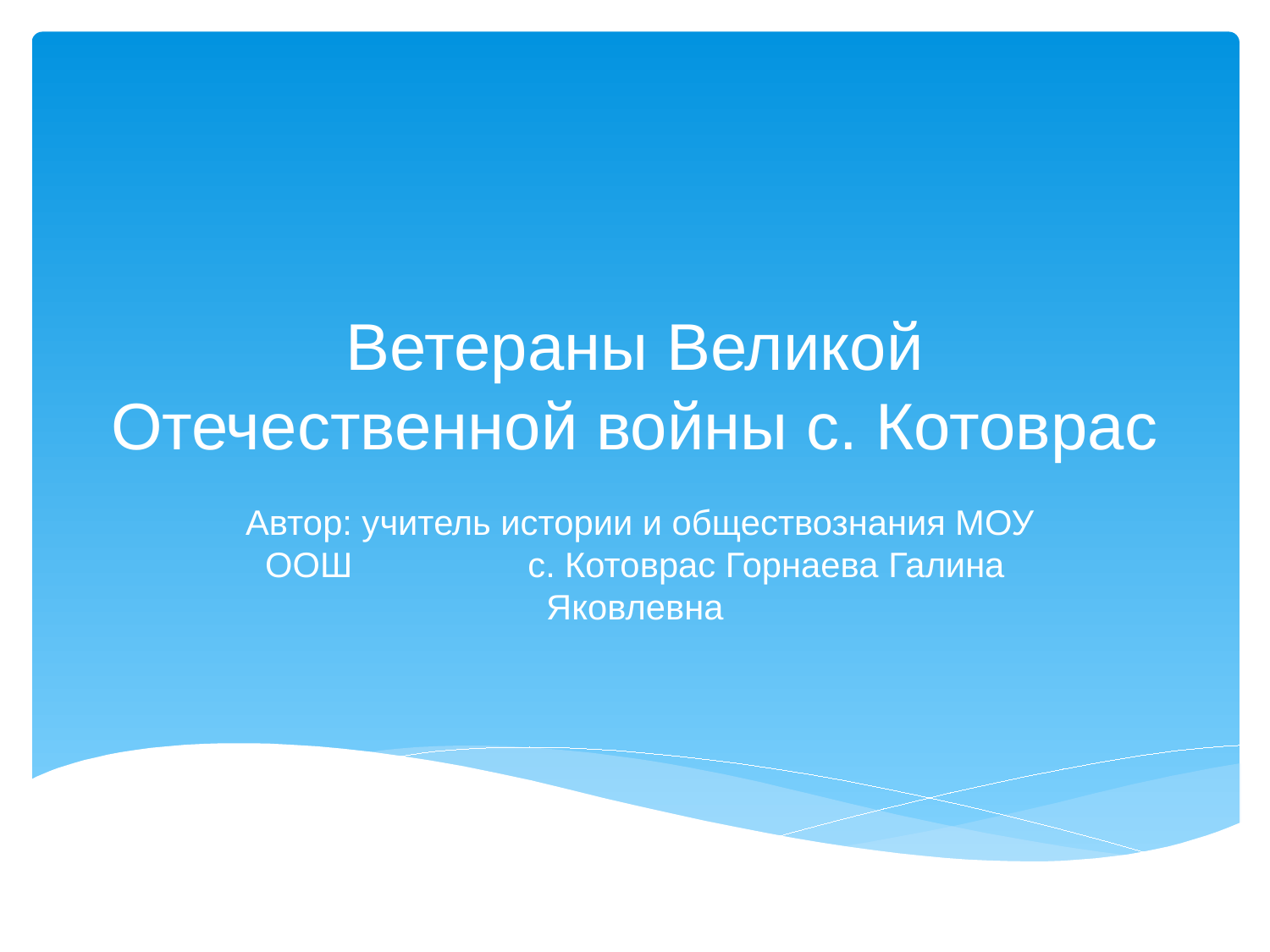

# Ветераны Великой Отечественной войны с. Котоврас
 Автор: учитель истории и обществознания МОУ ООШ                  с. Котоврас Горнаева Галина Яковлевна